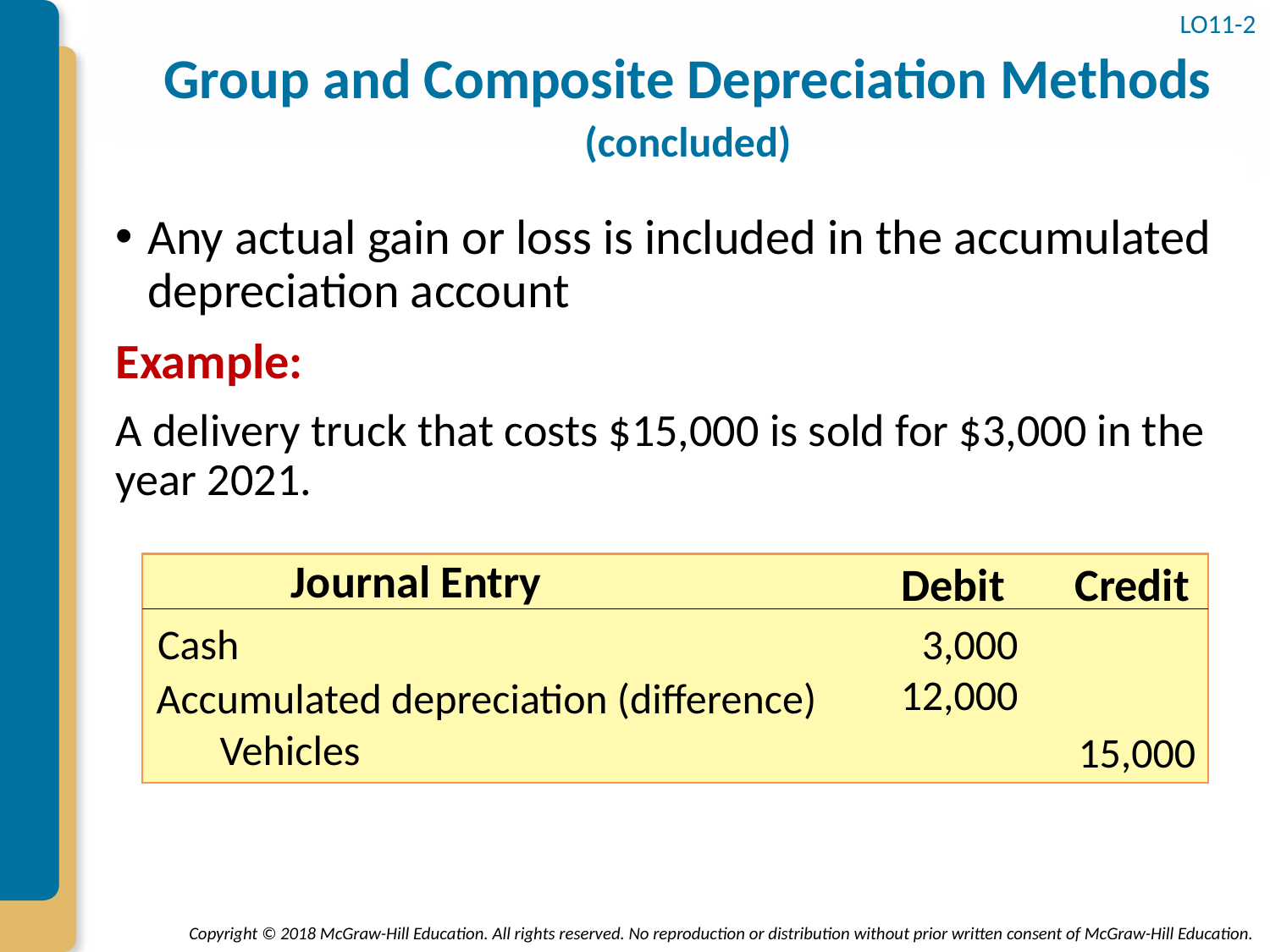

# Group and Composite Depreciation Methods (concluded)
LO11-2
Any actual gain or loss is included in the accumulated depreciation account
Example:
A delivery truck that costs $15,000 is sold for $3,000 in the year 2021.

Journal Entry
Debit
Credit

Cash
3,000
12,000
Accumulated depreciation (difference)
Vehicles
15,000